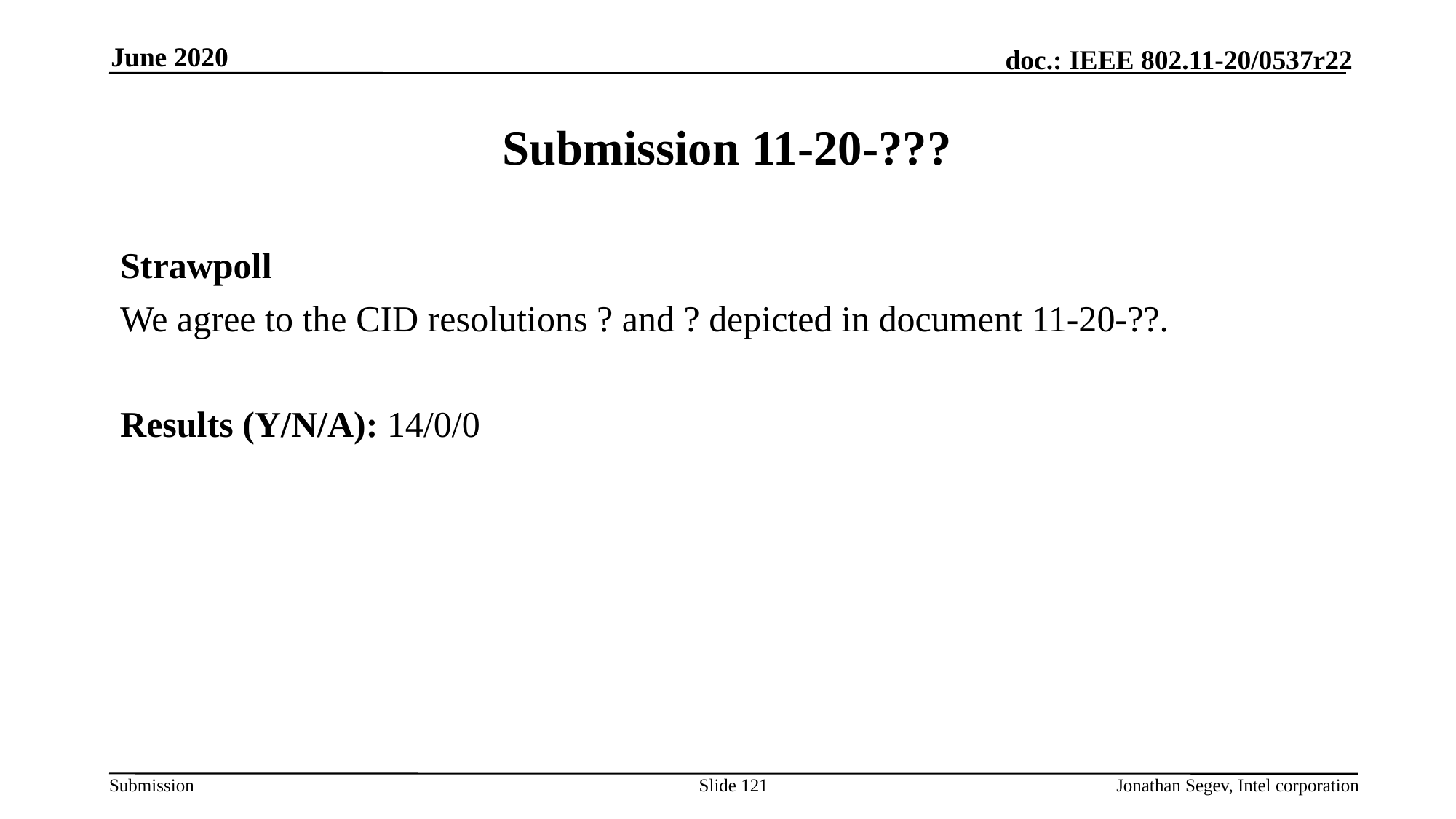

June 2020
# Submission 11-20-???
Strawpoll
We agree to the CID resolutions ? and ? depicted in document 11-20-??.

Results (Y/N/A): 14/0/0
Slide 121
Jonathan Segev, Intel corporation